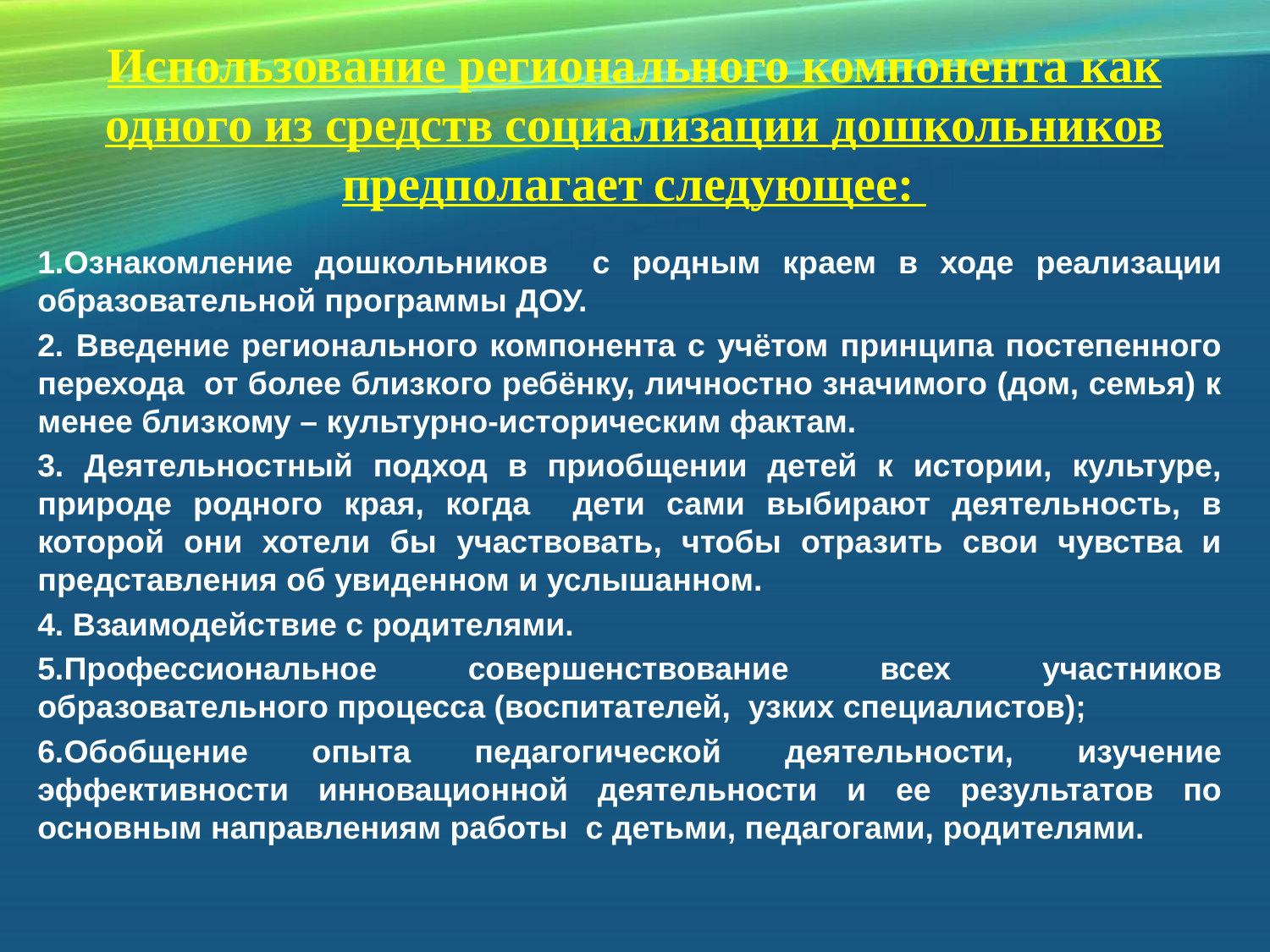

# Использование регионального компонента как одного из средств социализации дошкольников предполагает следующее:
1.Ознакомление дошкольников  с родным краем в ходе реализации образовательной программы ДОУ.
2. Введение регионального компонента с учётом принципа постепенного перехода  от более близкого ребёнку, личностно значимого (дом, семья) к менее близкому – культурно-историческим фактам.
3. Деятельностный подход в приобщении детей к истории, культуре, природе родного края, когда  дети сами выбирают деятельность, в которой они хотели бы участвовать, чтобы отразить свои чувства и представления об увиденном и услышанном.
4. Взаимодействие с родителями.
5.Профессиональное совершенствование всех участников образовательного процесса (воспитателей,  узких специалистов);
6.Обобщение опыта педагогической деятельности, изучение эффективности инновационной деятельности и ее результатов по основным направлениям работы  с детьми, педагогами, родителями.